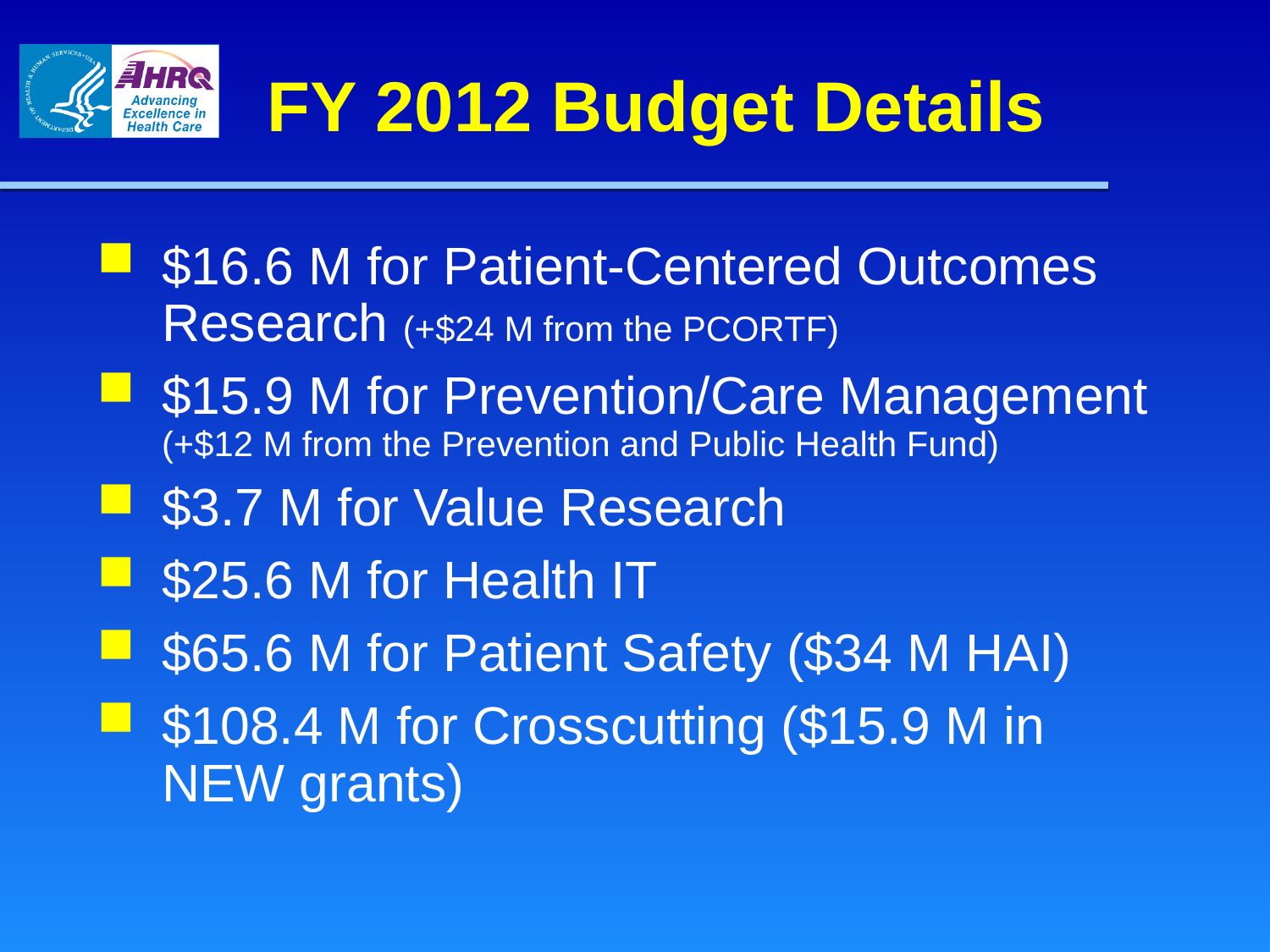

# FY 2012 Budget Details
$16.6 M for Patient-Centered Outcomes Research (+$24 M from the PCORTF)
$15.9 M for Prevention/Care Management (+$12 M from the Prevention and Public Health Fund)
$3.7 M for Value Research
$25.6 M for Health IT
$65.6 M for Patient Safety ($34 M HAI)
$108.4 M for Crosscutting ($15.9 M in NEW grants)